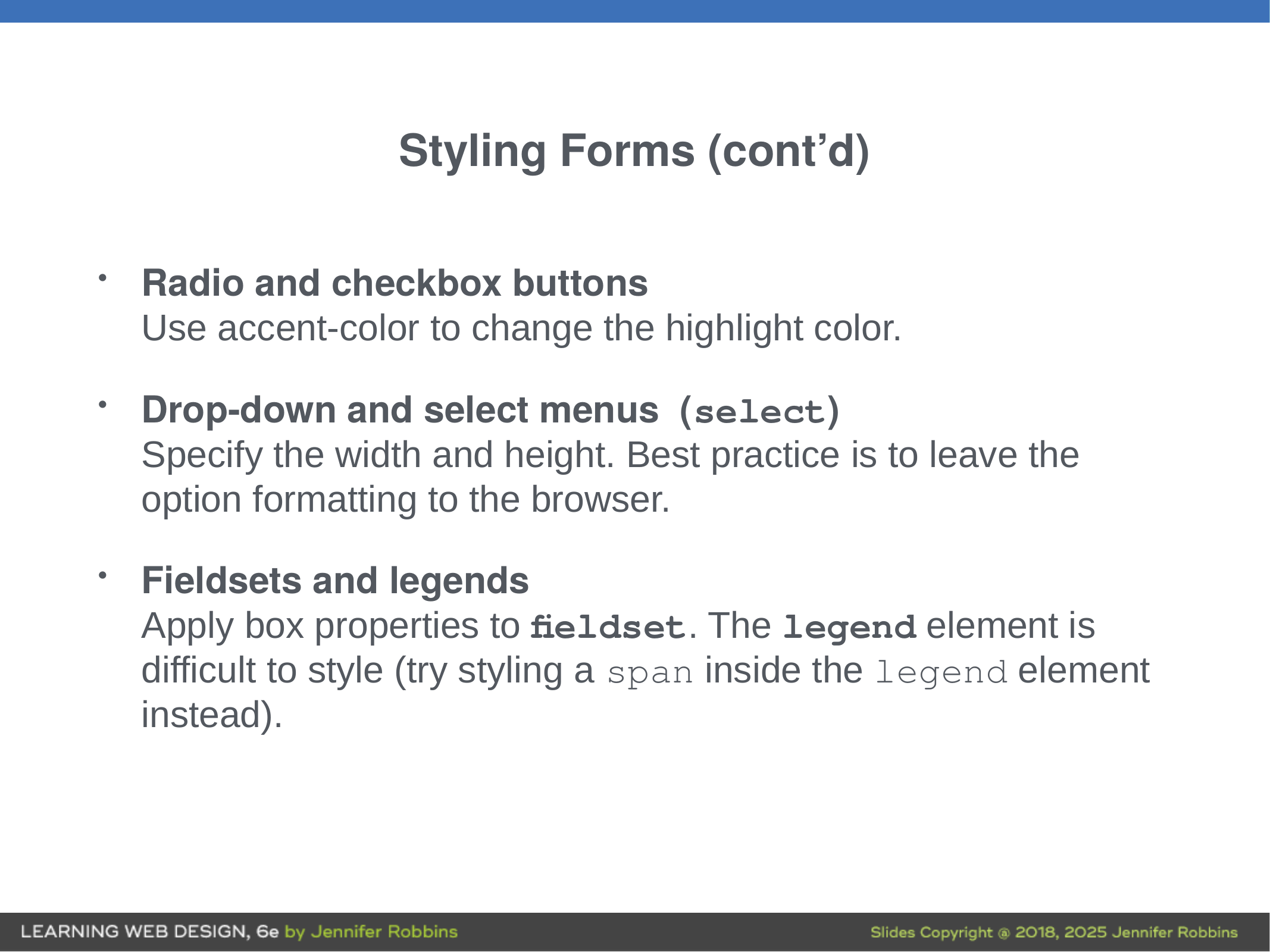

# Styling Forms (cont’d)
Radio and checkbox buttons
Use accent-color to change the highlight color.
Drop-down and select menus  (select)
Specify the width and height. Best practice is to leave the option formatting to the browser.
Fieldsets and legends
Apply box properties to fieldset. The legend element is difficult to style (try styling a span inside the legend element instead).